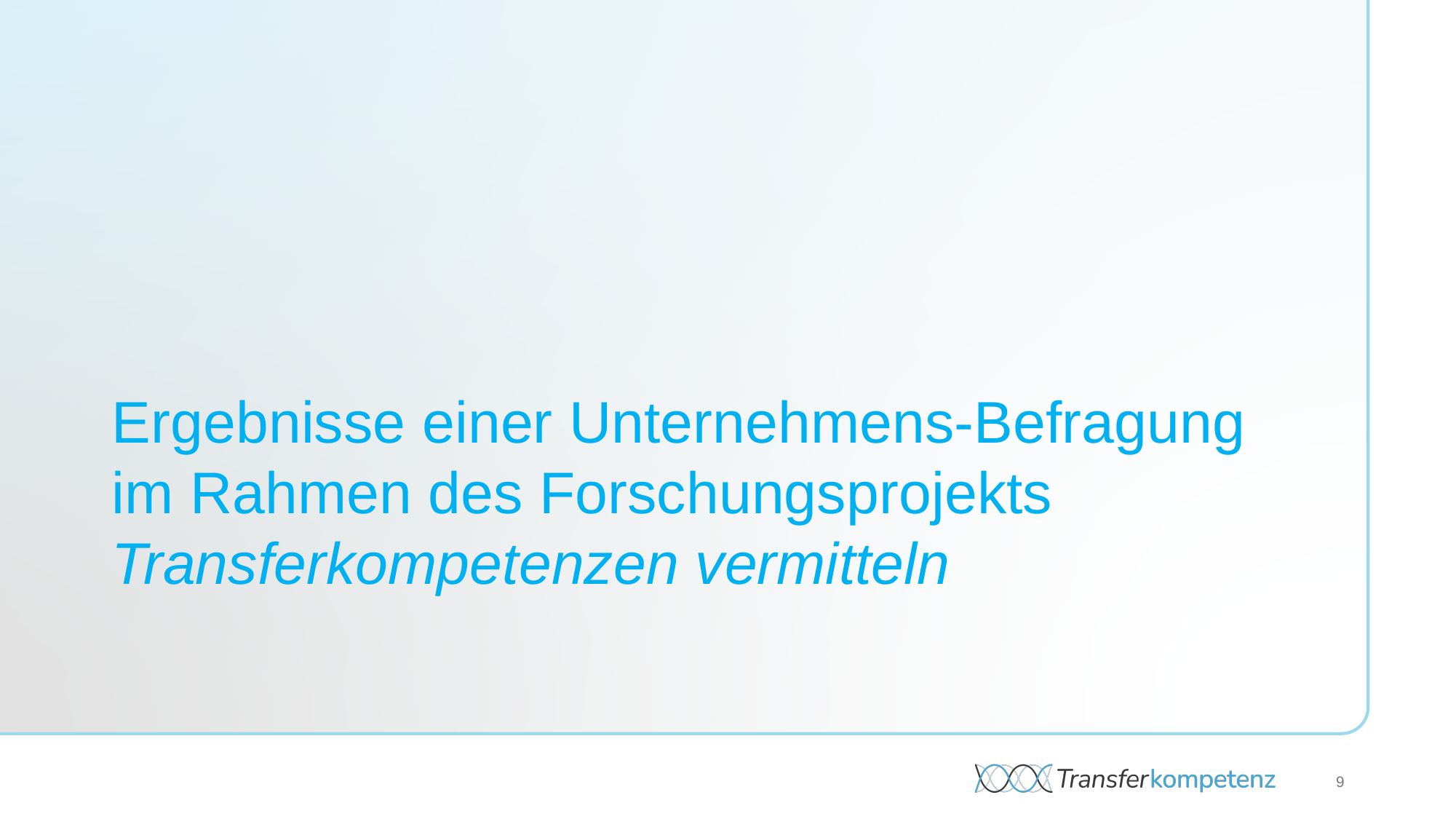

Ergebnisse einer Unternehmens-Befragung im Rahmen des Forschungsprojekts Transferkompetenzen vermitteln
9